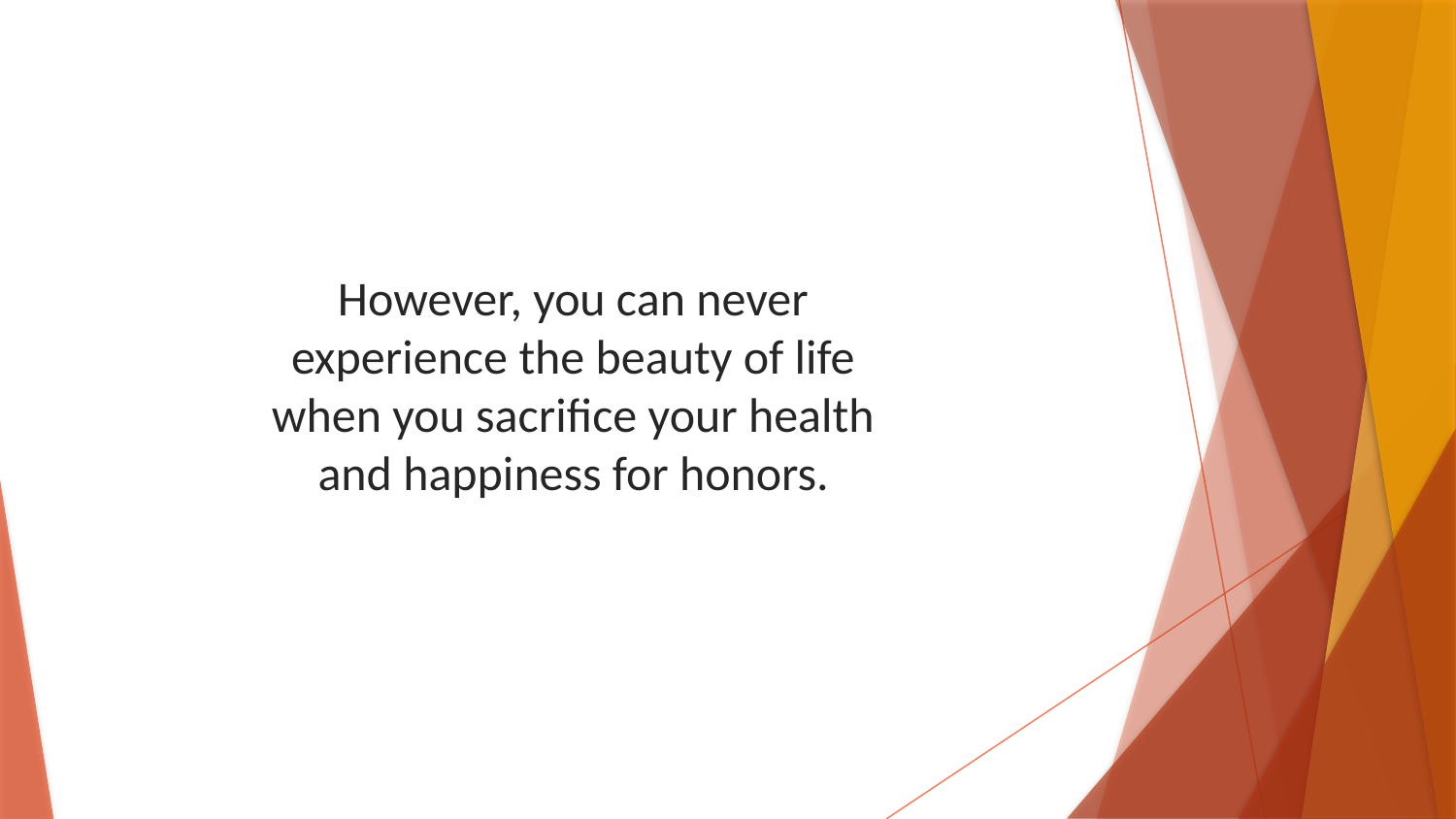

However, you can never experience the beauty of life when you sacrifice your health and happiness for honors.